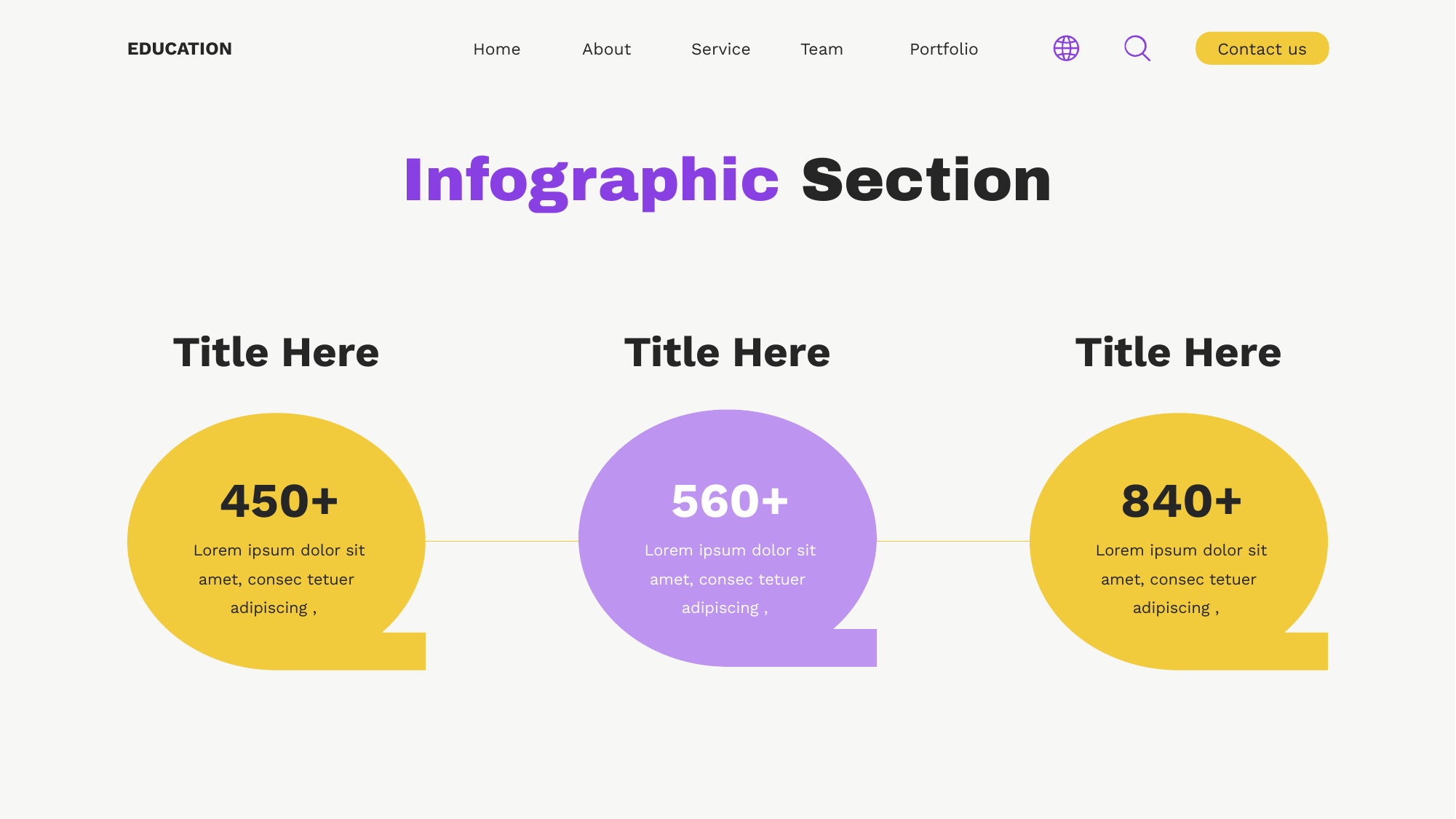

EDUCATION
Contact us
Home	About	Service	Team	Portfolio

Infographic Section
Title Here
Title Here
Title Here

450+
560+
840+
 Lorem ipsum dolor sit amet, consec tetuer adipiscing ,
 Lorem ipsum dolor sit amet, consec tetuer adipiscing ,
 Lorem ipsum dolor sit amet, consec tetuer adipiscing ,